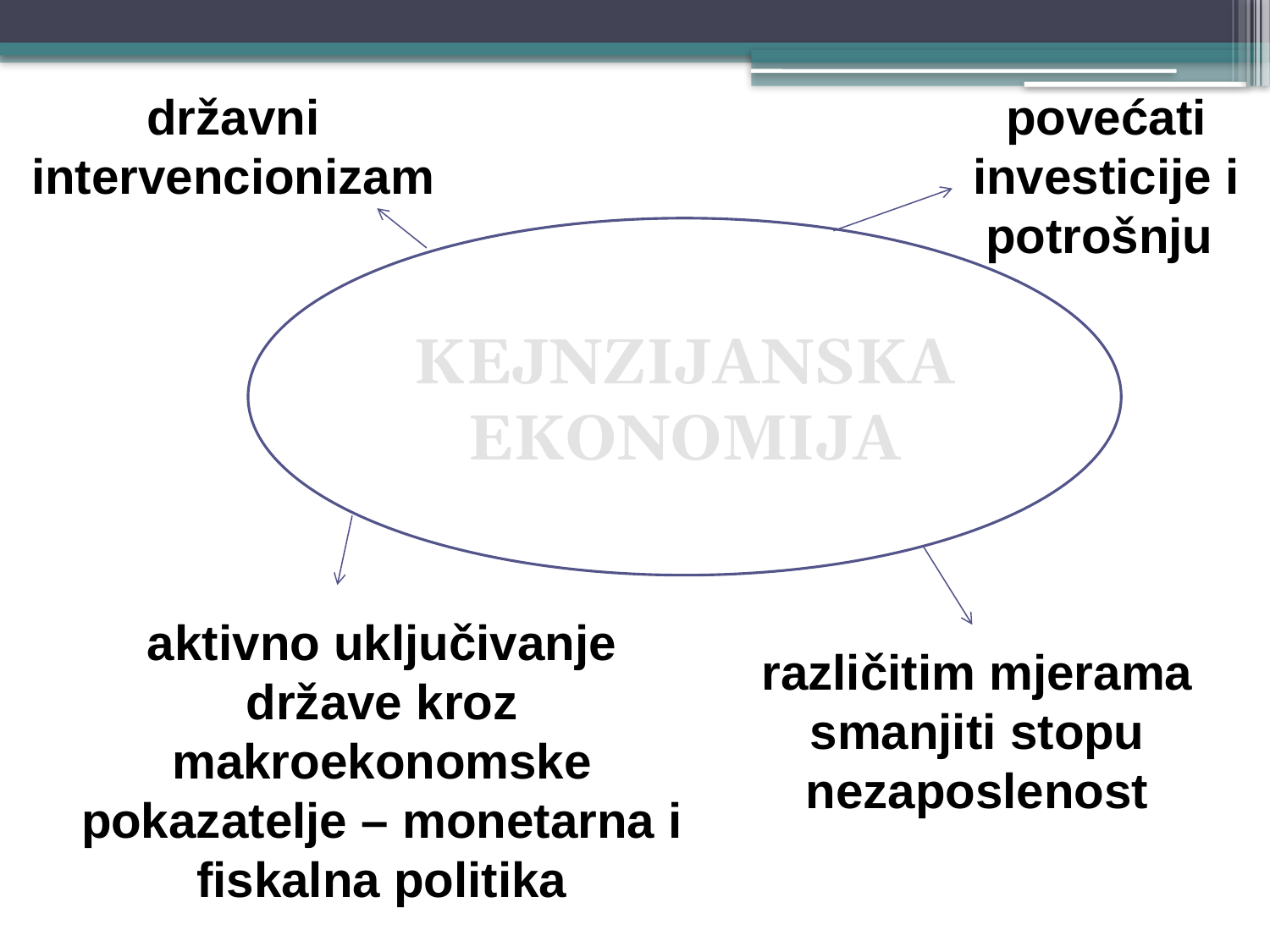

državni intervencionizam
povećati investicije i potrošnju
KEJNZIJANSKA EKONOMIJA
aktivno uključivanje države kroz makroekonomske pokazatelje – monetarna i fiskalna politika
različitim mjerama smanjiti stopu nezaposlenost